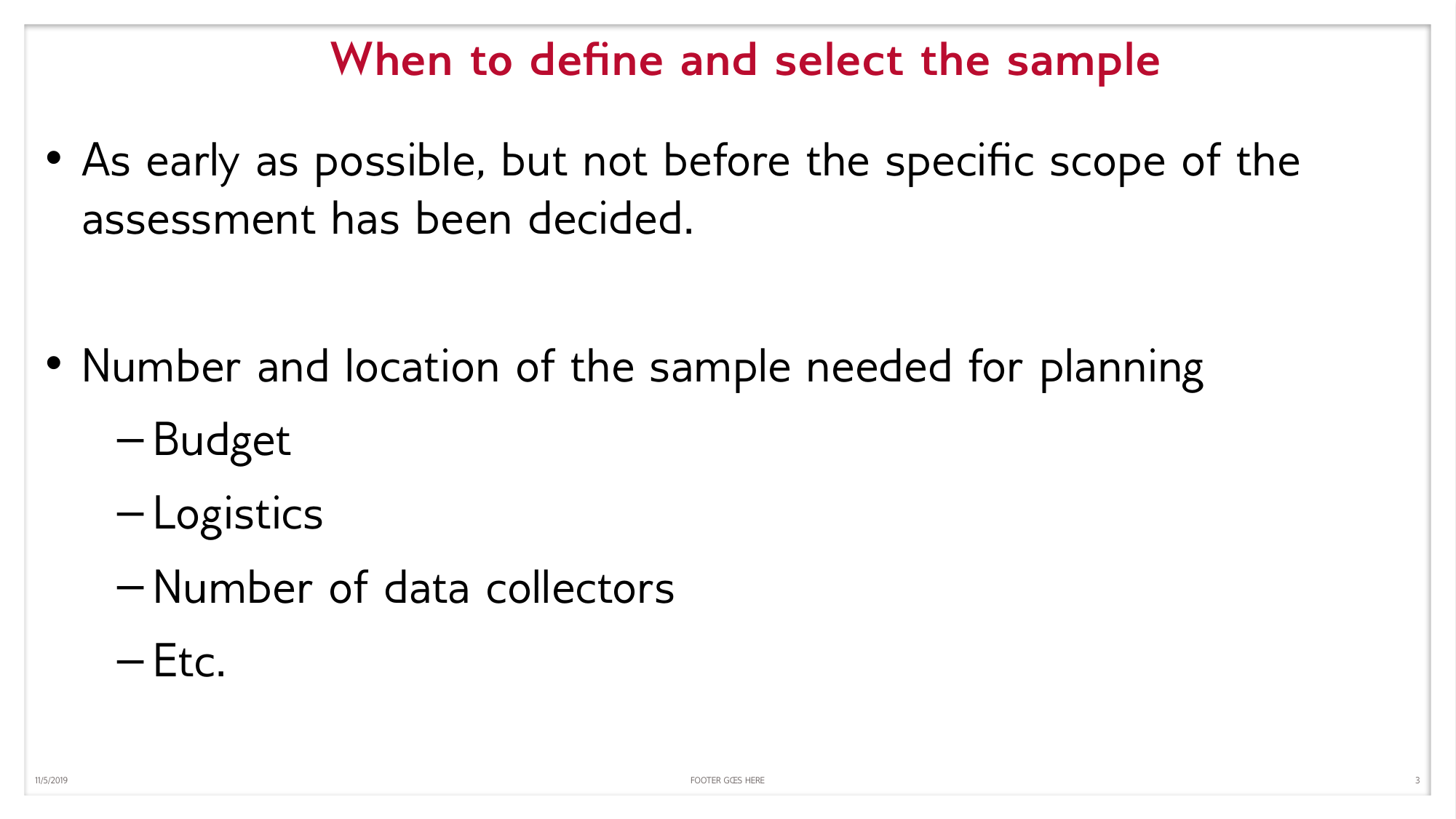

11/5/2019
FOOTER GOES HERE
3
# When to define and select the sample
As early as possible, but not before the specific scope of the assessment has been decided.

Number and location of the sample needed for planning
Budget
Logistics
Number of data collectors
Etc.